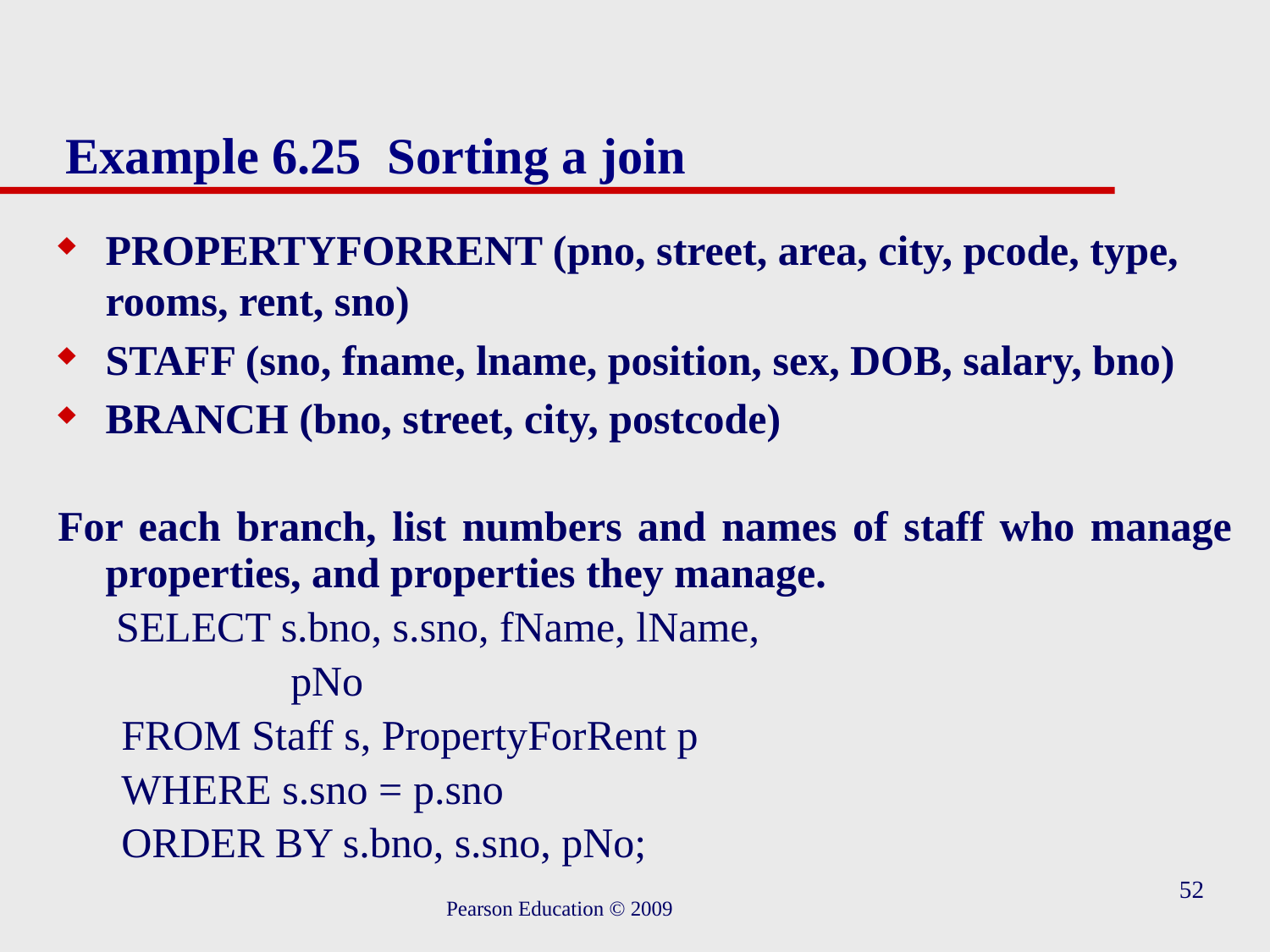

# Example 6.25  Sorting a join
PROPERTYFORRENT (pno, street, area, city, pcode, type, rooms, rent, sno)
STAFF (sno, fname, lname, position, sex, DOB, salary, bno)
BRANCH (bno, street, city, postcode)

For each branch, list numbers and names of staff who manage properties, and properties they manage.
	 SELECT s.bno, s.sno, fName, lName,
                pNo
FROM Staff s, PropertyForRent p
WHERE s.sno = p.sno
ORDER BY s.bno, s.sno, pNo;
52
Pearson Education © 2009